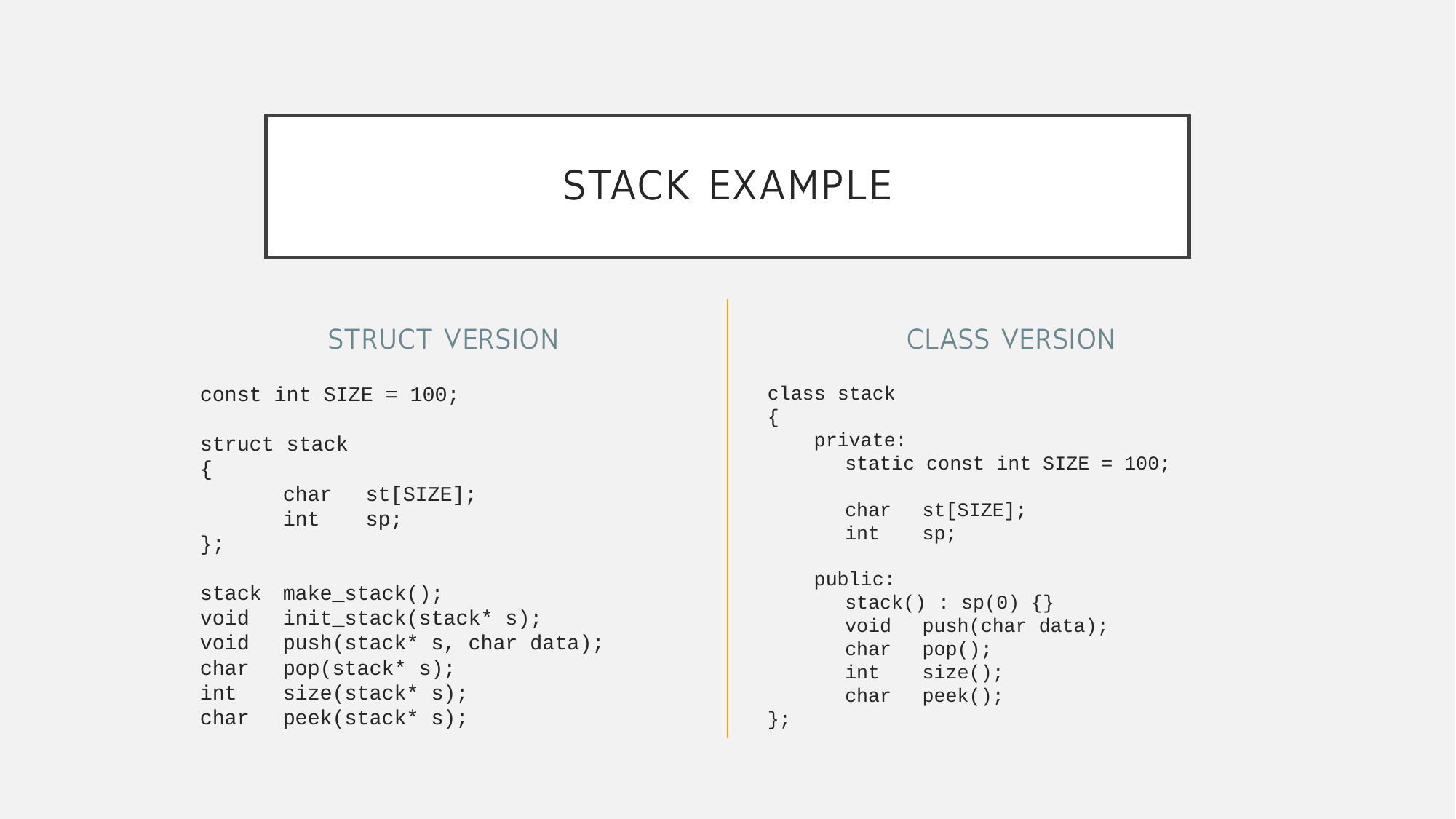

# Stack Example
struct version
class version
const int SIZE = 100;

struct stack
{
	char	st[SIZE];
	int	sp;
};

stack	make_stack();
void	init_stack(stack* s);
void	push(stack* s, char data);
char	pop(stack* s);
int	size(stack* s);
char	peek(stack* s);

class stack
{
    private:
	static const int SIZE = 100;

	char	st[SIZE];
	int	sp;

    public:
	stack() : sp(0) {}
	void	push(char data);
	char	pop();
	int	size();
	char	peek();
};